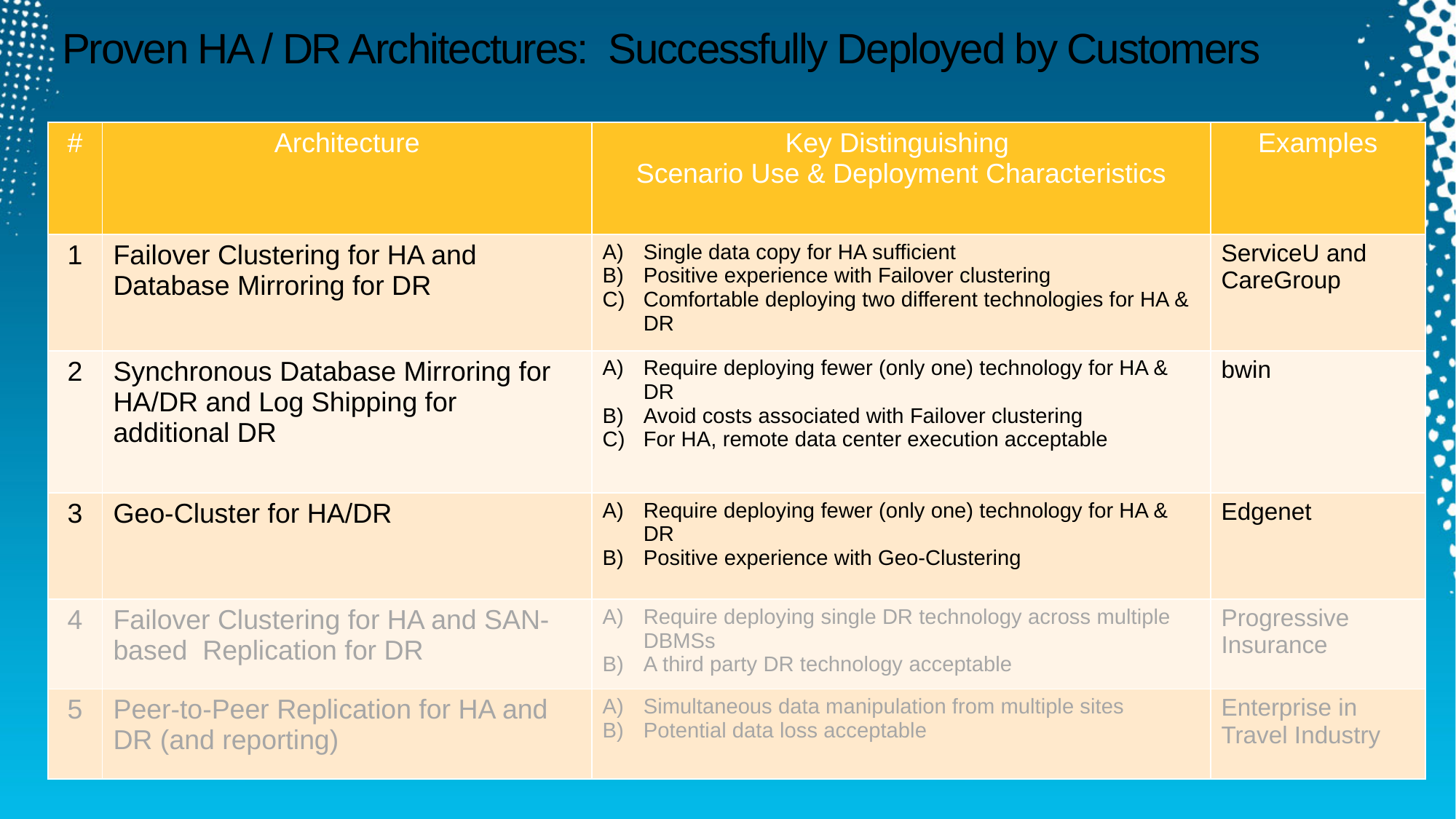

# Proven HA / DR Architectures:  Successfully Deployed by Customers
| # | Architecture | Key Distinguishing Scenario Use & Deployment Characteristics | Examples |
| --- | --- | --- | --- |
| 1 | Failover Clustering for HA and Database Mirroring for DR | Single data copy for HA sufficient Positive experience with Failover clustering Comfortable deploying two different technologies for HA & DR | ServiceU and CareGroup |
| 2 | Synchronous Database Mirroring for HA/DR and Log Shipping for additional DR | Require deploying fewer (only one) technology for HA & DR Avoid costs associated with Failover clustering For HA, remote data center execution acceptable | bwin |
| 3 | Geo-Cluster for HA/DR | Require deploying fewer (only one) technology for HA & DR Positive experience with Geo-Clustering | Edgenet |
| 4 | Failover Clustering for HA and SAN-based Replication for DR | Require deploying single DR technology across multiple DBMSs A third party DR technology acceptable | Progressive Insurance |
| 5 | Peer-to-Peer Replication for HA and DR (and reporting) | Simultaneous data manipulation from multiple sites Potential data loss acceptable | Enterprise in Travel Industry |